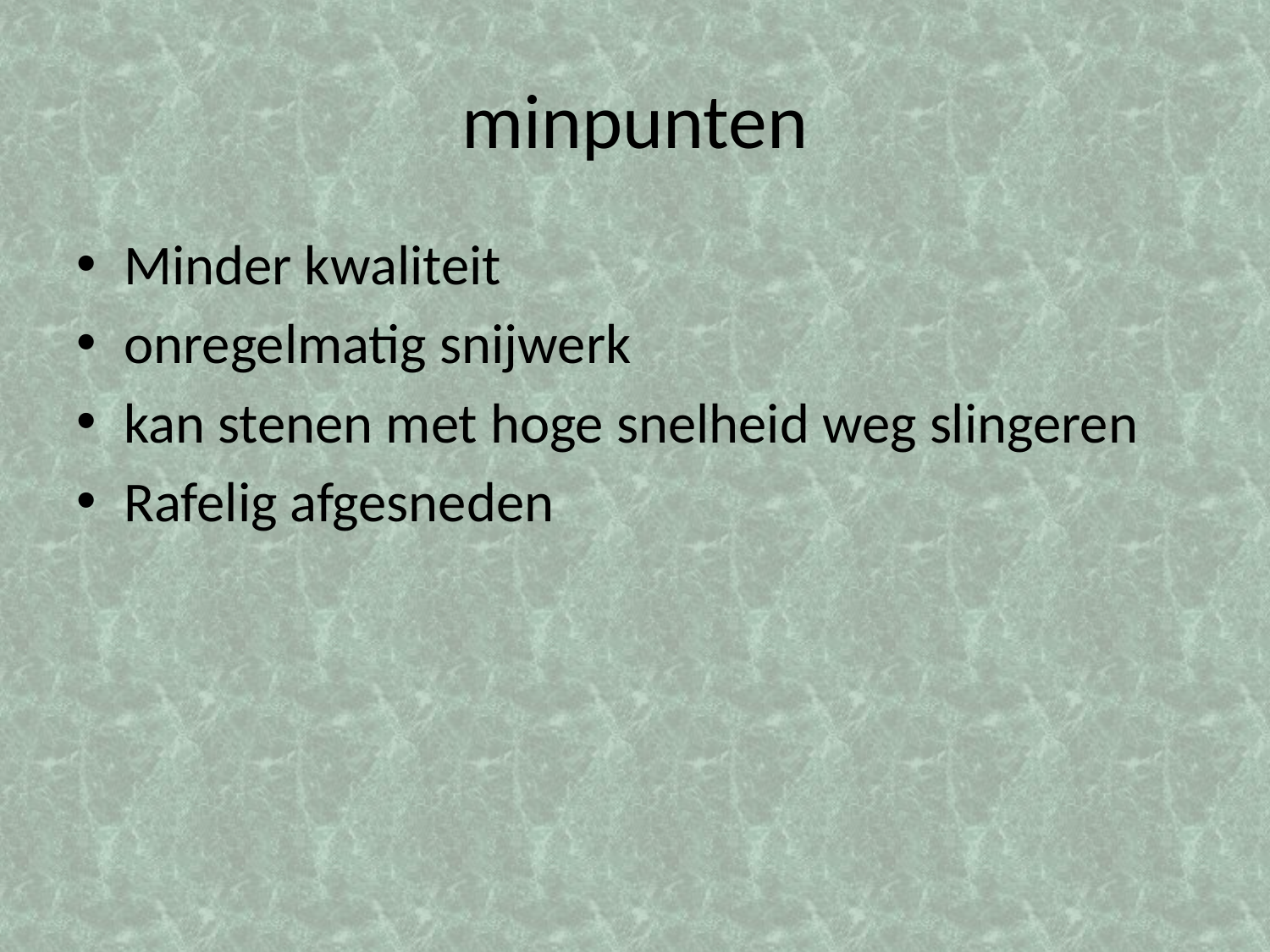

# minpunten
Minder kwaliteit
onregelmatig snijwerk
kan stenen met hoge snelheid weg slingeren
Rafelig afgesneden